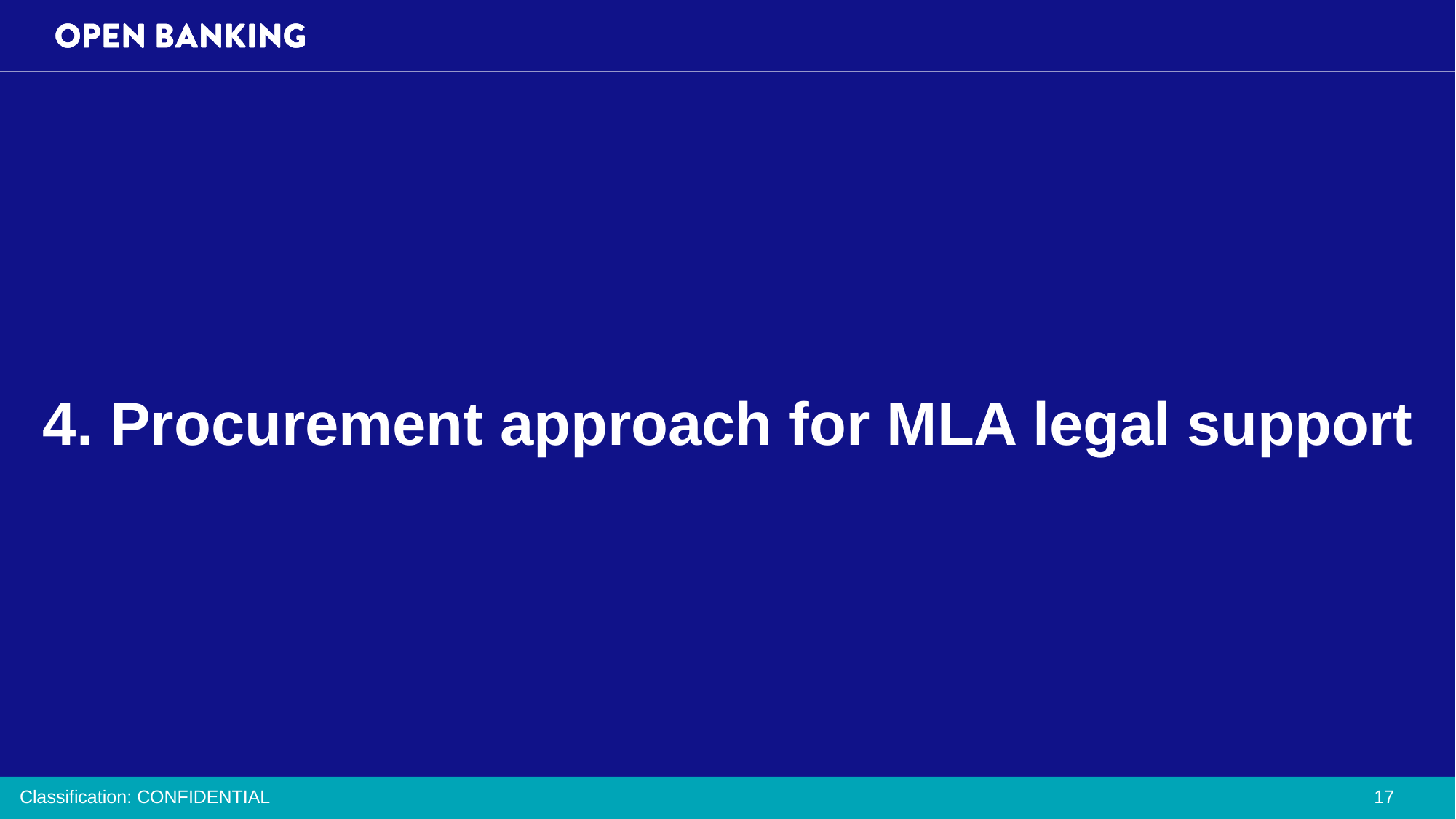

# 4. Procurement approach for MLA legal support
Classification: CONFIDENTIAL
17